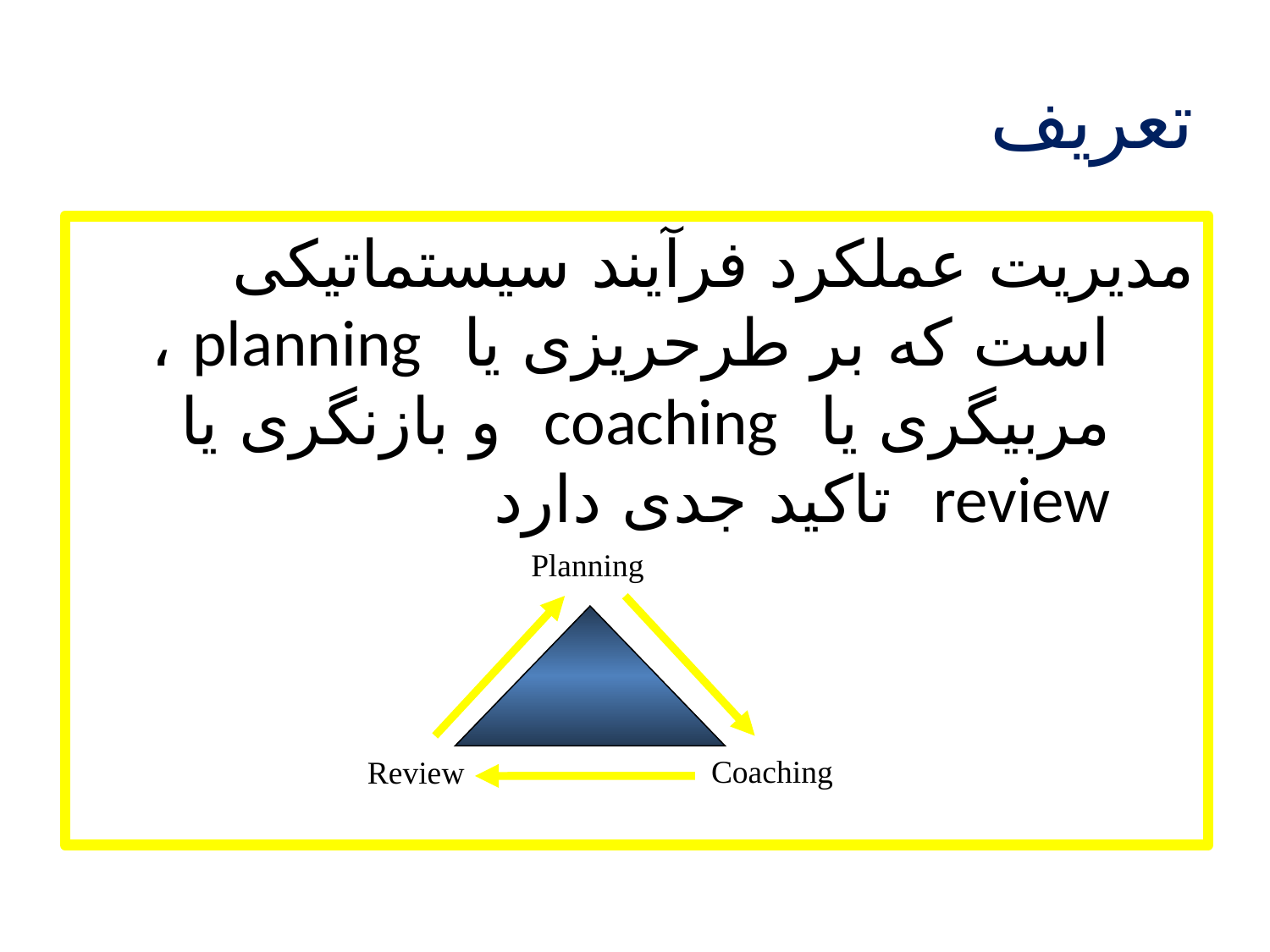

# تعریف
مدیریت عملکرد فرآیند سیستماتیکی است که بر طرحریزی یا  planning ، مربیگری یا  coaching  و بازنگری یا review  تاکید جدی دارد
Planning

Coaching
Review